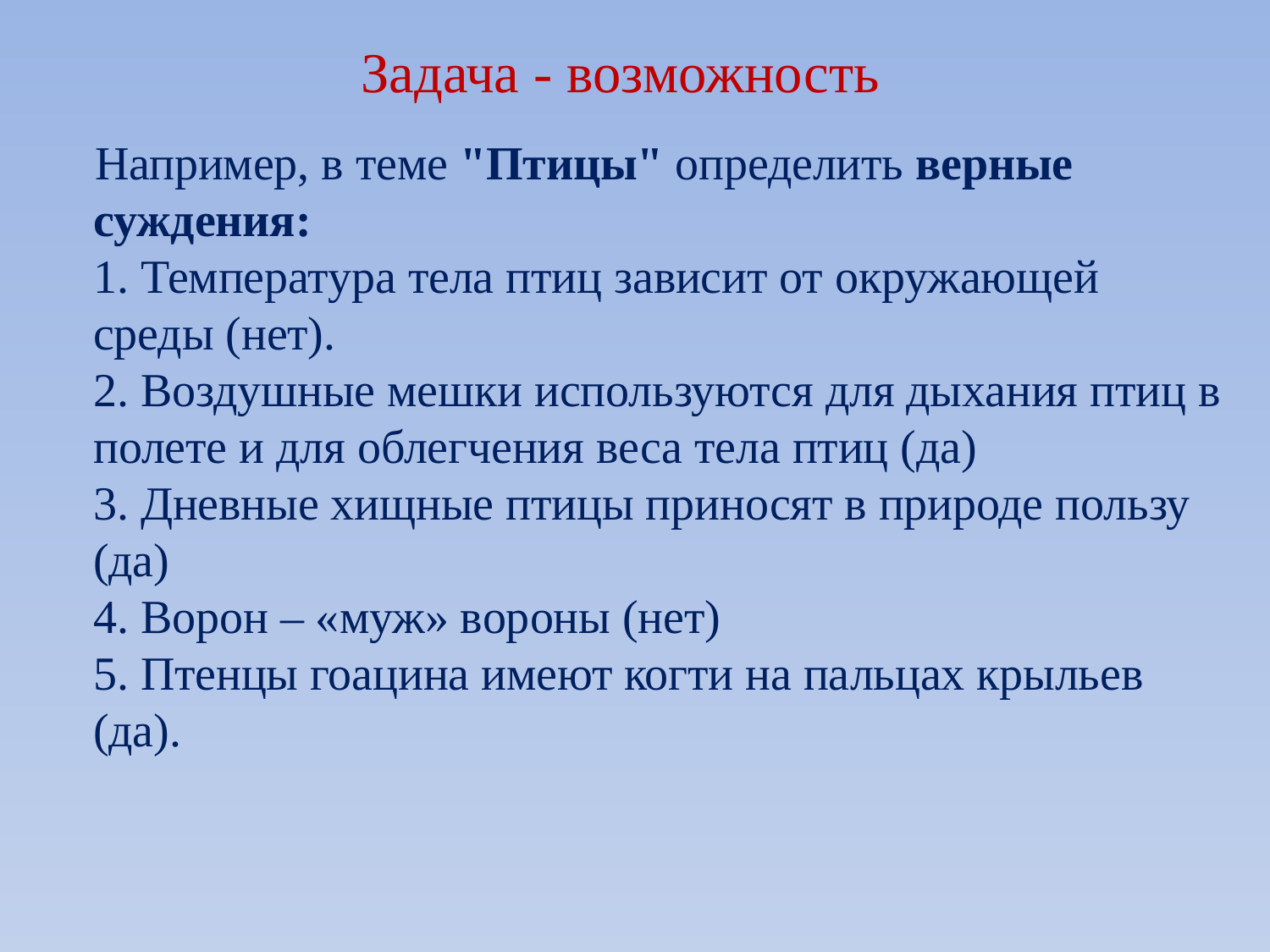

# Задача - возможность
    Например, в теме "Птицы" определить верные суждения:
1. Температура тела птиц зависит от окружающей среды (нет).
2. Воздушные мешки используются для дыхания птиц в полете и для облегчения веса тела птиц (да)
3. Дневные хищные птицы приносят в природе пользу (да)
4. Ворон – «муж» вороны (нет)
5. Птенцы гоацина имеют когти на пальцах крыльев (да).